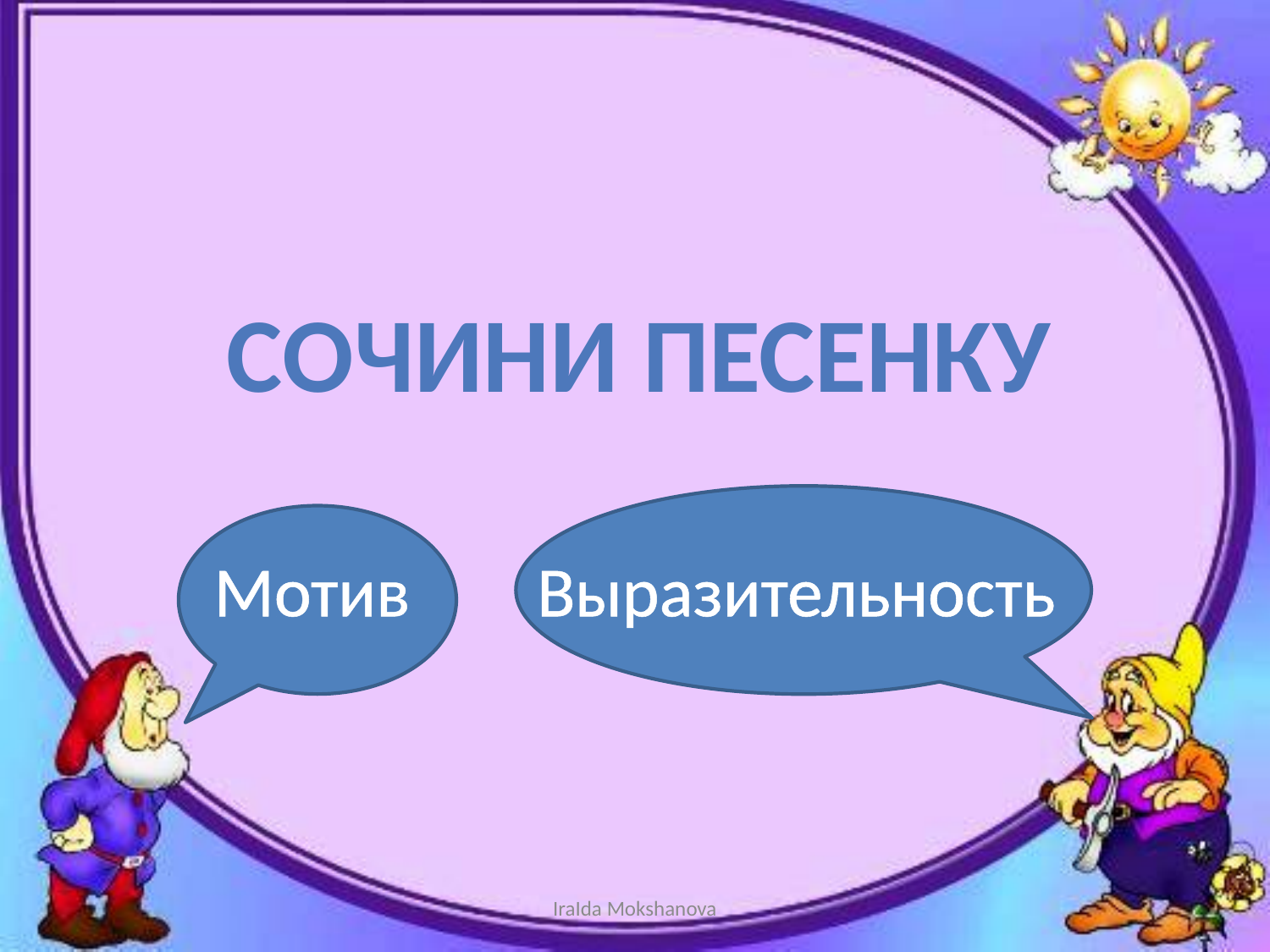

# СОЧИНИ ПЕСЕНКУ

Мотив        Выразительность
IraIda Mokshanova